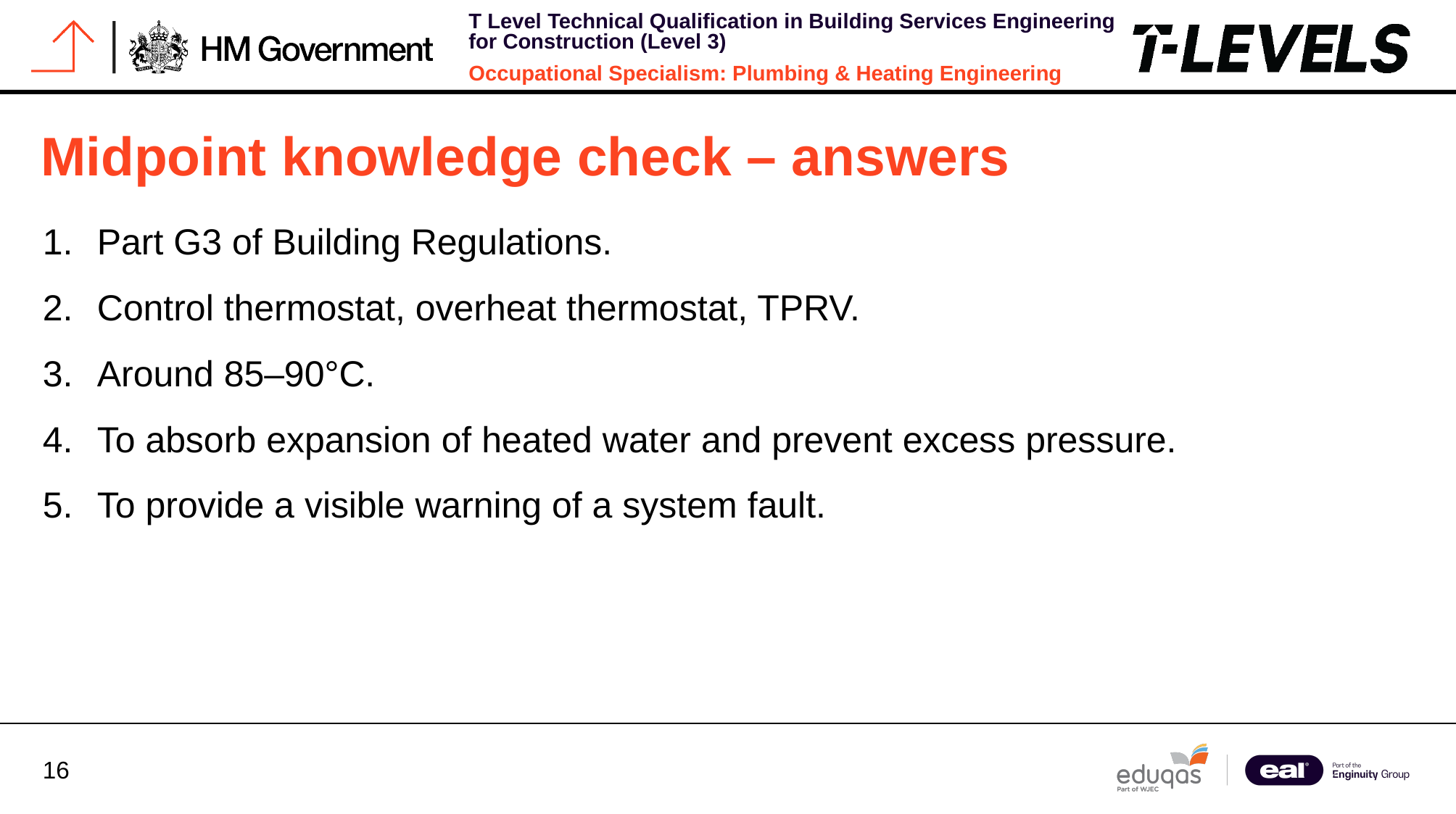

# Midpoint knowledge check – answers
Part G3 of Building Regulations.
Control thermostat, overheat thermostat, TPRV.
Around 85–90°C.
To absorb expansion of heated water and prevent excess pressure.
To provide a visible warning of a system fault.